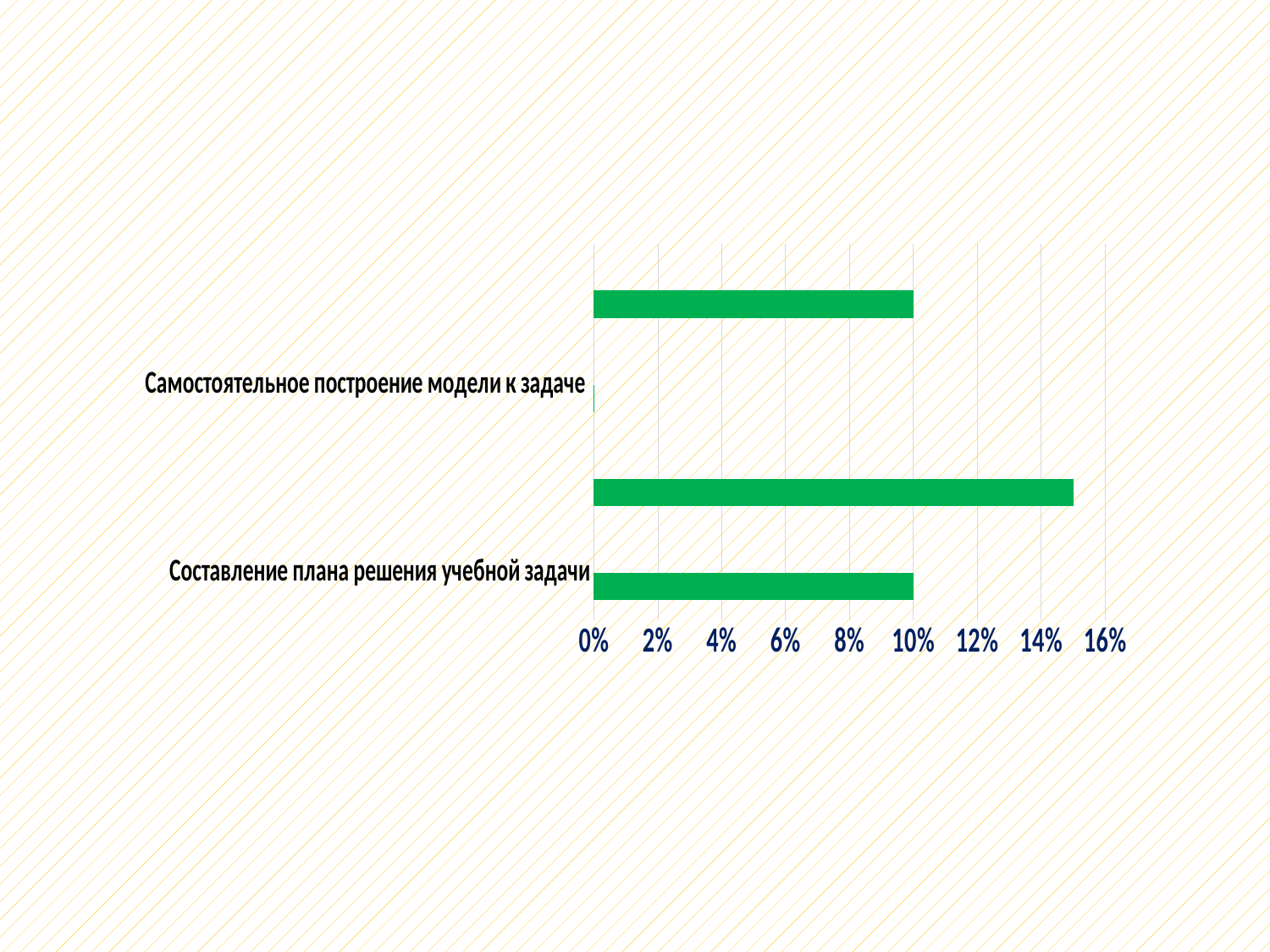

### Chart

| Category | На начало 1 класса | Столбец1 |
|---|---|---|
| Составление плана решения учебной задачи | 0.1 | None |
| Установление отношений между данными и вопросом. | 0.15 | None |
| Самостоятельное построение модели к задаче  | 0.0 | None |
| Применение таблицы, схемы  для получения информации | 0.1 | None |